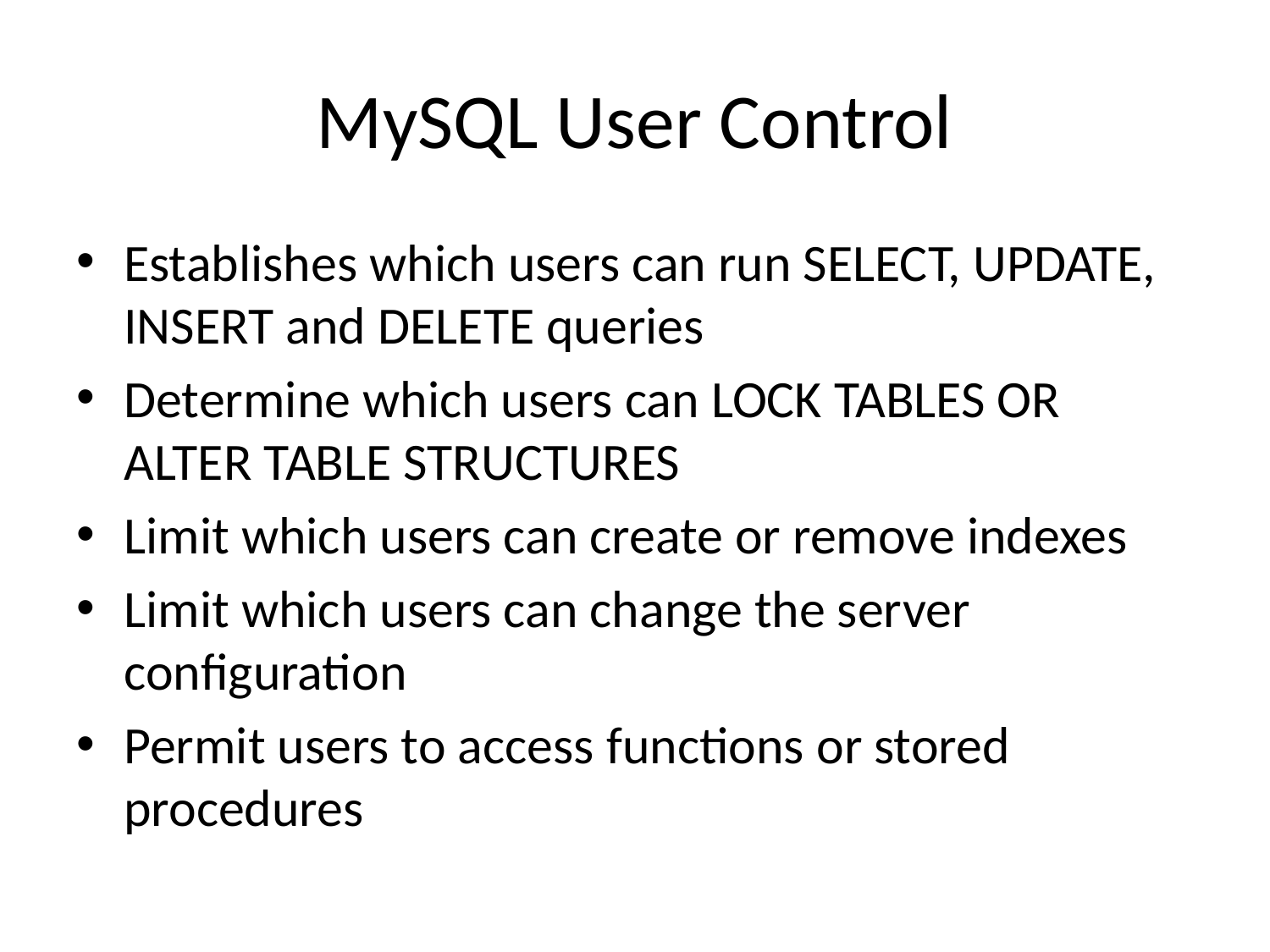

# MySQL User Control
Establishes which users can run SELECT, UPDATE, INSERT and DELETE queries
Determine which users can LOCK TABLES OR ALTER TABLE STRUCTURES
Limit which users can create or remove indexes
Limit which users can change the server configuration
Permit users to access functions or stored procedures